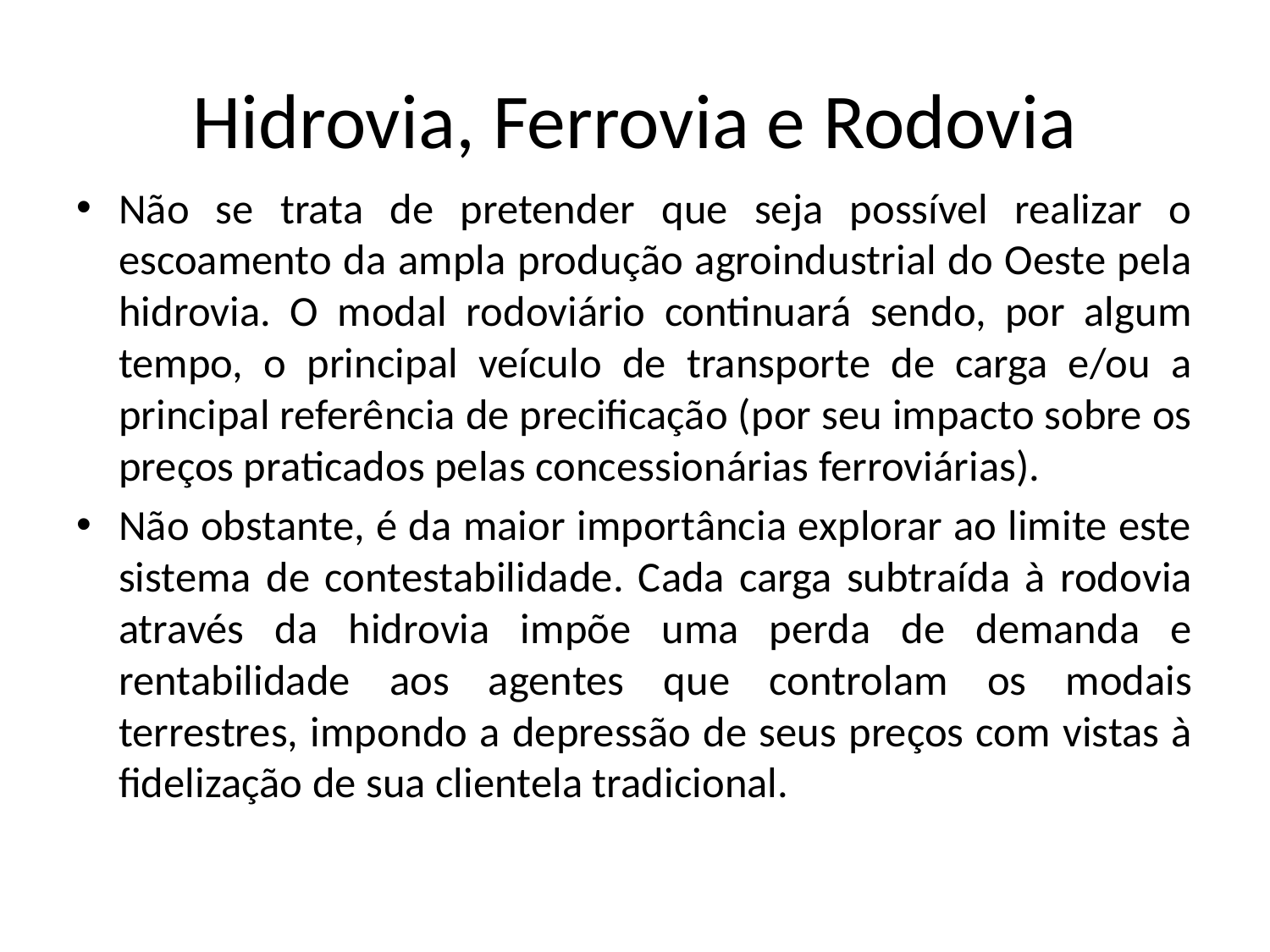

# Hidrovia, Ferrovia e Rodovia
Não se trata de pretender que seja possível realizar o escoamento da ampla produção agroindustrial do Oeste pela hidrovia. O modal rodoviário continuará sendo, por algum tempo, o principal veículo de transporte de carga e/ou a principal referência de precificação (por seu impacto sobre os preços praticados pelas concessionárias ferroviárias).
Não obstante, é da maior importância explorar ao limite este sistema de contestabilidade. Cada carga subtraída à rodovia através da hidrovia impõe uma perda de demanda e rentabilidade aos agentes que controlam os modais terrestres, impondo a depressão de seus preços com vistas à fidelização de sua clientela tradicional.